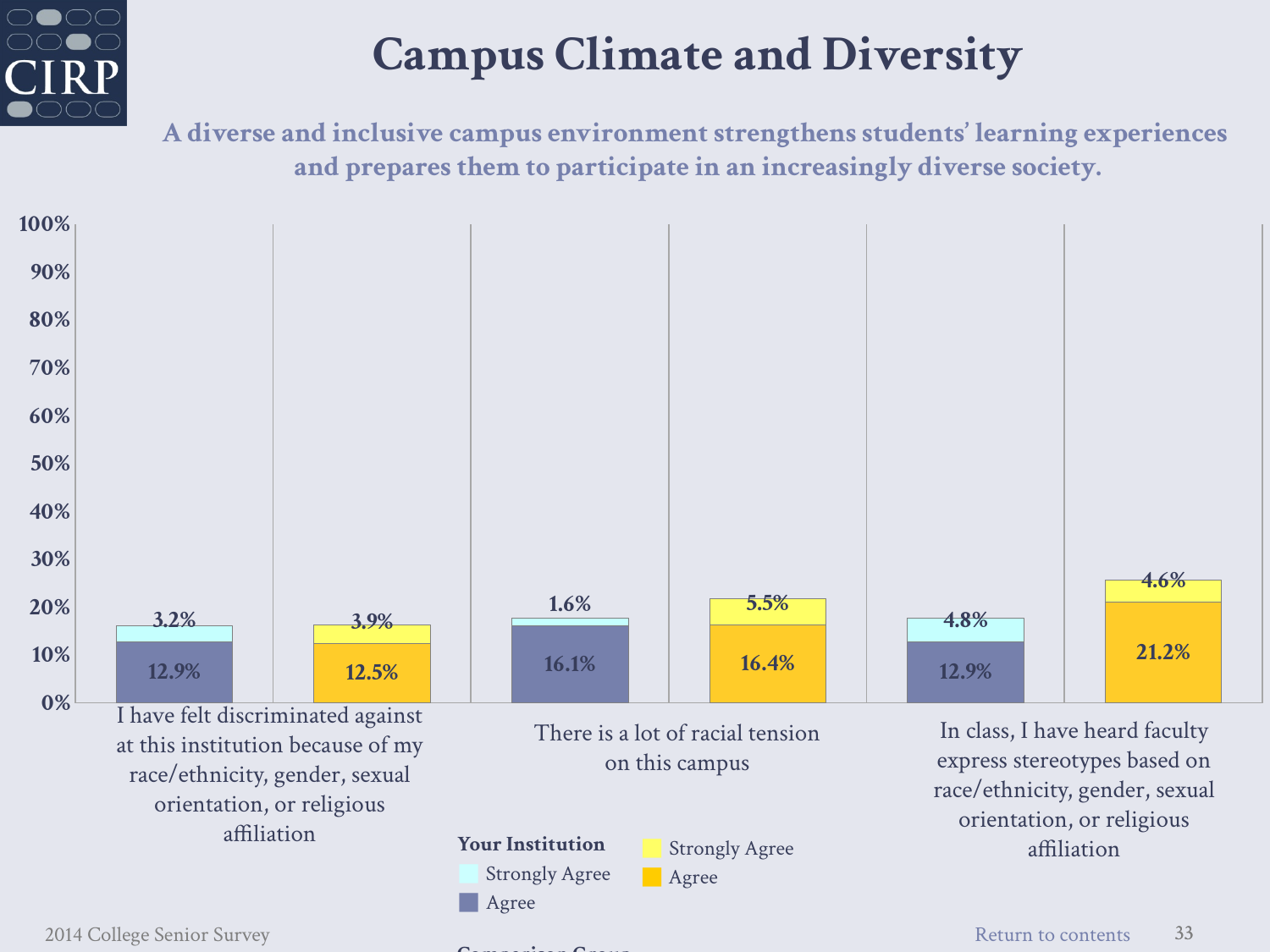

Campus Climate and Diversity

A diverse and inclusive campus environment strengthens students’ learning experiences
and prepares them to participate in an increasingly diverse society.

### Chart

| Category | agree | strongly agree |
|---|---|---|
| I have felt discriminated against at this institution because of my race/ethnicity, gender, sexual orientation, or religious affiliation | 0.129 | 0.032 |
| comp | 0.125 | 0.039 |
| There is a lot of racial tension on this campus | 0.161 | 0.016 |
| comp | 0.164 | 0.055 |
| I have heard faculty express stereotypes about racialethnic groups in class | 0.129 | 0.048 |
| comp | 0.212 | 0.046 |
There is a lot of racial tension on this campus
I have felt discriminated against at this institution because of my race/ethnicity, gender, sexual orientation, or religious affiliation
In class, I have heard faculty express stereotypes based on race/ethnicity, gender, sexual orientation, or religious affiliation
Your Institution
■ Strongly Agree
■ Agree

Comparison Group
■ Strongly Agree
■ Agree

2014 College Senior Survey
33
33